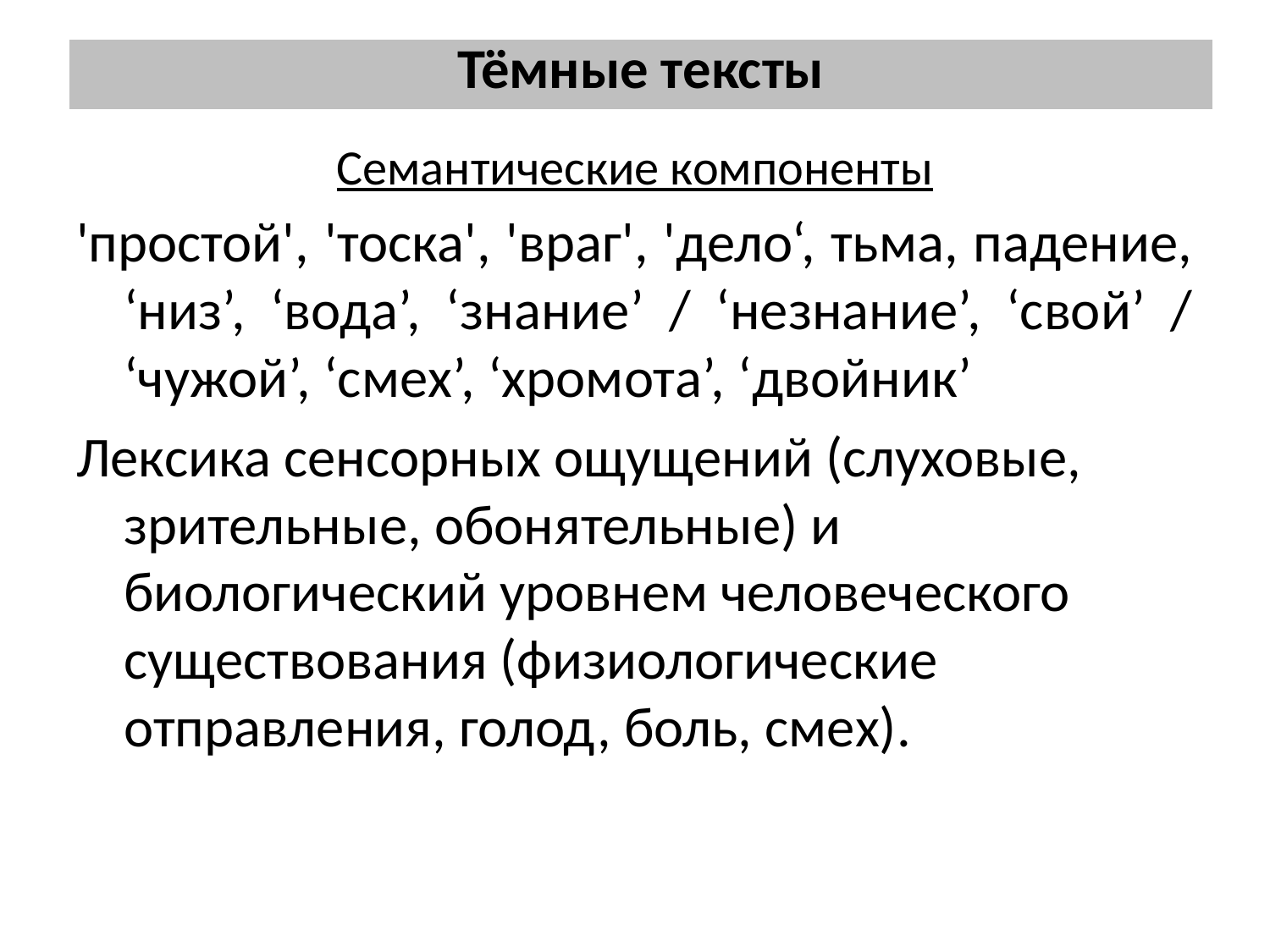

# Тёмные тексты
Семантические компоненты
'простой', 'тоска', 'враг', 'дело‘, тьма, падение, ‘низ’, ‘вода’, ‘знание’ / ‘незнание’, ‘свой’ / ‘чужой’, ‘смех’, ‘хромота’, ‘двойник’
Лексика сенсорных ощущений (слуховые, зрительные, обонятельные) и биологический уровнем человеческого существования (физиологические отправления, голод, боль, смех).